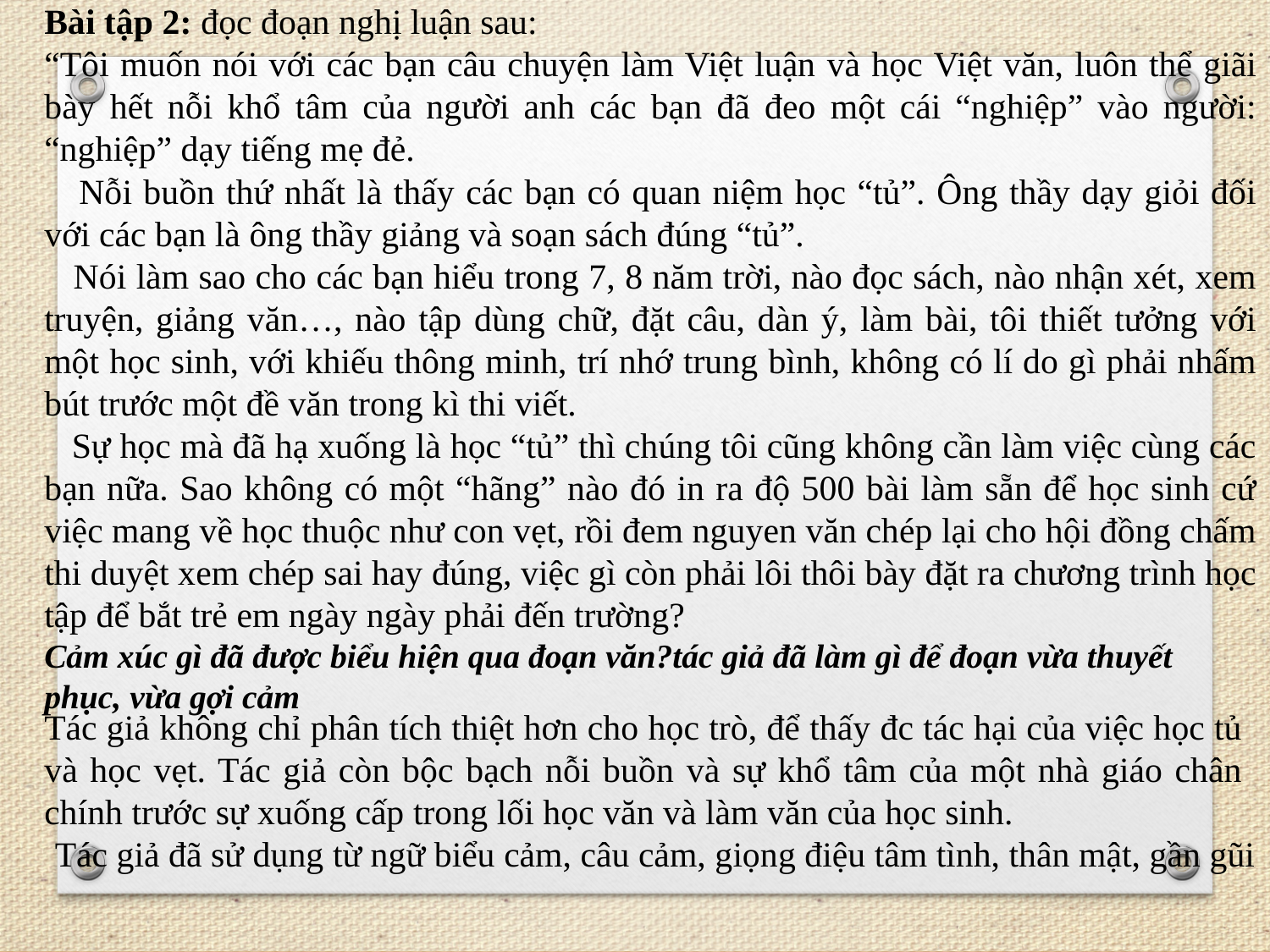

Bài tập 2: đọc đoạn nghị luận sau:
“Tôi muốn nói với các bạn câu chuyện làm Việt luận và học Việt văn, luôn thể giãi bày hết nỗi khổ tâm của người anh các bạn đã đeo một cái “nghiệp” vào người: “nghiệp” dạy tiếng mẹ đẻ.
   Nỗi buồn thứ nhất là thấy các bạn có quan niệm học “tủ”. Ông thầy dạy giỏi đối với các bạn là ông thầy giảng và soạn sách đúng “tủ”.
   Nói làm sao cho các bạn hiểu trong 7, 8 năm trời, nào đọc sách, nào nhận xét, xem truyện, giảng văn…, nào tập dùng chữ, đặt câu, dàn ý, làm bài, tôi thiết tưởng với một học sinh, với khiếu thông minh, trí nhớ trung bình, không có lí do gì phải nhấm bút trước một đề văn trong kì thi viết.
   Sự học mà đã hạ xuống là học “tủ” thì chúng tôi cũng không cần làm việc cùng các bạn nữa. Sao không có một “hãng” nào đó in ra độ 500 bài làm sẵn để học sinh cứ việc mang về học thuộc như con vẹt, rồi đem nguyen văn chép lại cho hội đồng chấm thi duyệt xem chép sai hay đúng, việc gì còn phải lôi thôi bày đặt ra chương trình học tập để bắt trẻ em ngày ngày phải đến trường?
Cảm xúc gì đã được biểu hiện qua đoạn văn?tác giả đã làm gì để đoạn vừa thuyết phục, vừa gợi cảm
Tác giả không chỉ phân tích thiệt hơn cho học trò, để thấy đc tác hại của việc học tủ và học vẹt. Tác giả còn bộc bạch nỗi buồn và sự khổ tâm của một nhà giáo chân chính trước sự xuống cấp trong lối học văn và làm văn của học sinh.
Tác giả đã sử dụng từ ngữ biểu cảm, câu cảm, giọng điệu tâm tình, thân mật, gần gũi